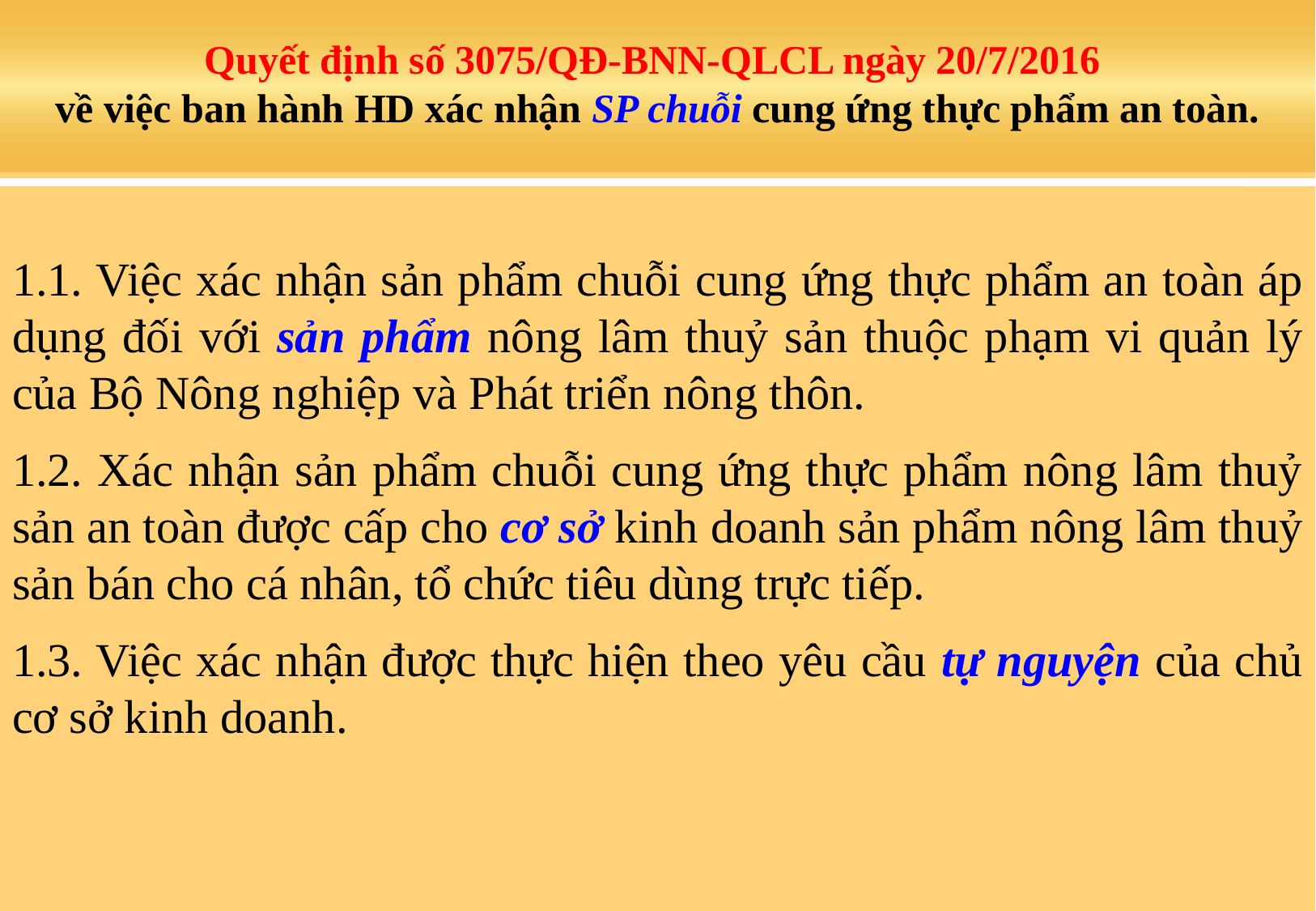

# Quyết định số 3075/QĐ-BNN-QLCL ngày 20/7/2016 về việc ban hành HD xác nhận SP chuỗi cung ứng thực phẩm an toàn.
1.1. Việc xác nhận sản phẩm chuỗi cung ứng thực phẩm an toàn áp dụng đối với sản phẩm nông lâm thuỷ sản thuộc phạm vi quản lý của Bộ Nông nghiệp và Phát triển nông thôn.
1.2. Xác nhận sản phẩm chuỗi cung ứng thực phẩm nông lâm thuỷ sản an toàn được cấp cho cơ sở kinh doanh sản phẩm nông lâm thuỷ sản bán cho cá nhân, tổ chức tiêu dùng trực tiếp.
1.3. Việc xác nhận được thực hiện theo yêu cầu tự nguyện của chủ cơ sở kinh doanh.